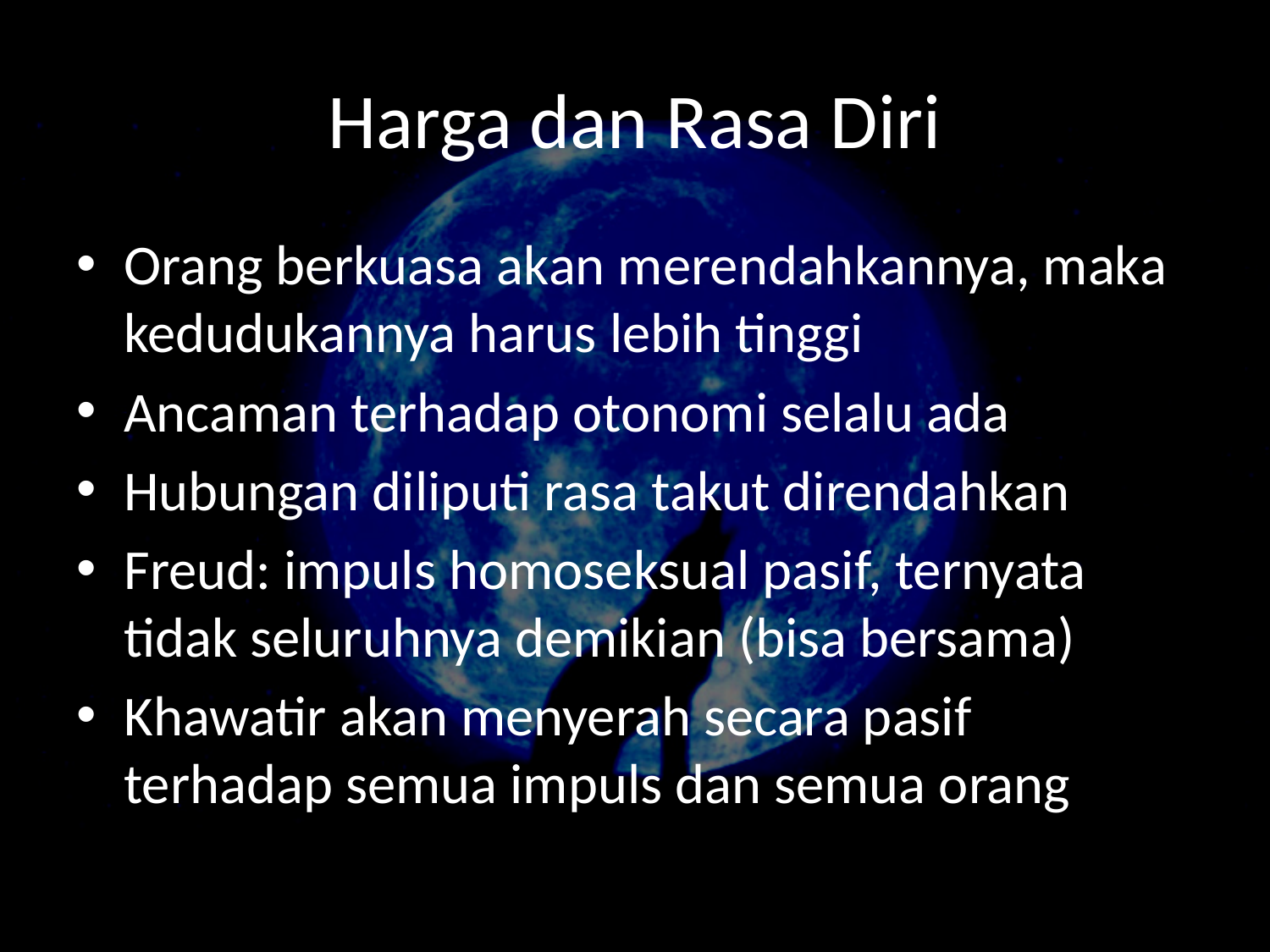

# Harga dan Rasa Diri
Orang berkuasa akan merendahkannya, maka kedudukannya harus lebih tinggi
Ancaman terhadap otonomi selalu ada
Hubungan diliputi rasa takut direndahkan
Freud: impuls homoseksual pasif, ternyata tidak seluruhnya demikian (bisa bersama)
Khawatir akan menyerah secara pasif terhadap semua impuls dan semua orang